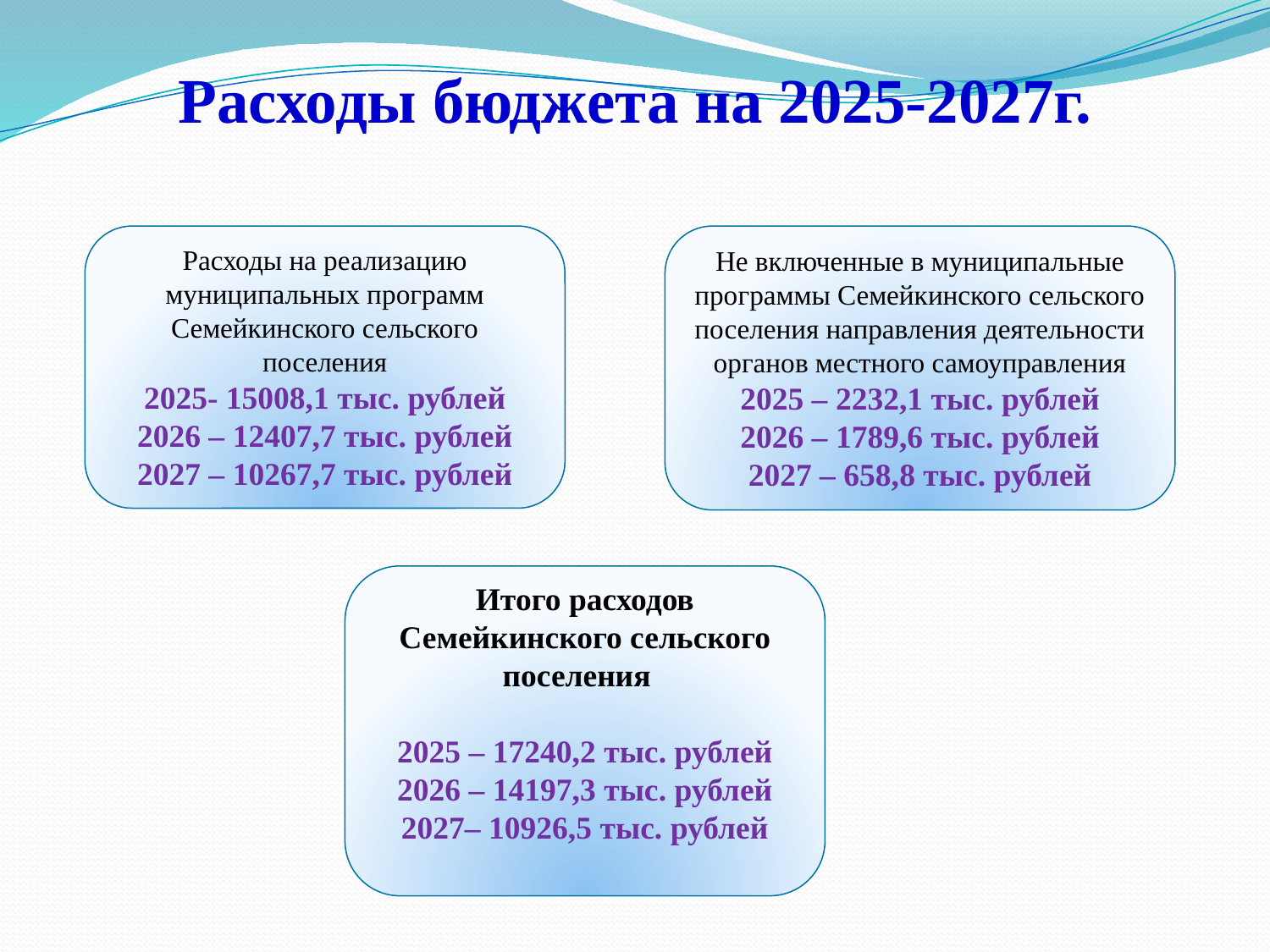

# Расходы бюджета на 2025-2027г.
Расходы на реализацию муниципальных программ Семейкинского сельского поселения
2025- 15008,1 тыс. рублей
2026 – 12407,7 тыс. рублей
2027 – 10267,7 тыс. рублей
Не включенные в муниципальные программы Семейкинского сельского поселения направления деятельности органов местного самоуправления
2025 – 2232,1 тыс. рублей
2026 – 1789,6 тыс. рублей
2027 – 658,8 тыс. рублей

Итого расходов Семейкинского сельского поселения

2025 – 17240,2 тыс. рублей
2026 – 14197,3 тыс. рублей
2027– 10926,5 тыс. рублей